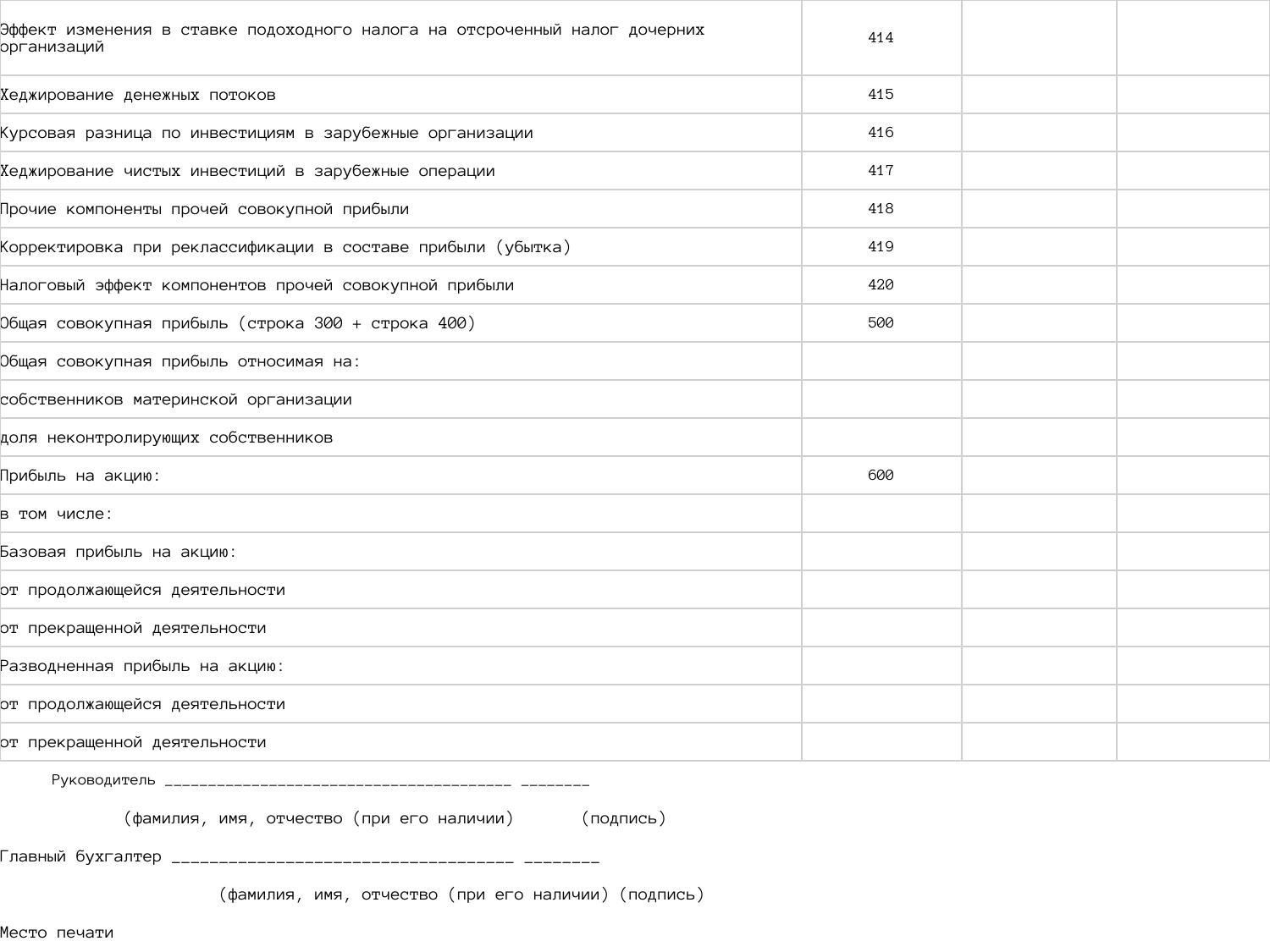

| Эффект изменения в ставке подоходного налога на отсроченный налог дочерних организаций | 414 |  |  |
| --- | --- | --- | --- |
| Хеджирование денежных потоков | 415 |  |  |
| Курсовая разница по инвестициям в зарубежные организации | 416 |  |  |
| Хеджирование чистых инвестиций в зарубежные операции | 417 |  |  |
| Прочие компоненты прочей совокупной прибыли | 418 |  |  |
| Корректировка при реклассификации в составе прибыли (убытка) | 419 |  |  |
| Налоговый эффект компонентов прочей совокупной прибыли | 420 |  |  |
| Общая совокупная прибыль (строка 300 + строка 400) | 500 |  |  |
| Общая совокупная прибыль относимая на: |  |  |  |
| собственников материнской организации |  |  |  |
| доля неконтролирующих собственников |  |  |  |
| Прибыль на акцию: | 600 |  |  |
| в том числе: |  |  |  |
| Базовая прибыль на акцию: |  |  |  |
| от продолжающейся деятельности |  |  |  |
| от прекращенной деятельности |  |  |  |
| Разводненная прибыль на акцию: |  |  |  |
| от продолжающейся деятельности |  |  |  |
| от прекращенной деятельности |  |  |  |
| Руководитель \_\_\_\_\_\_\_\_\_\_\_\_\_\_\_\_\_\_\_\_\_\_\_\_\_\_\_\_\_\_\_\_\_\_\_\_\_\_\_\_ \_\_\_\_\_\_\_\_ |  |  |  |
| (фамилия, имя, отчество (при его наличии)       (подпись) |  |  |  |
| Главный бухгалтер \_\_\_\_\_\_\_\_\_\_\_\_\_\_\_\_\_\_\_\_\_\_\_\_\_\_\_\_\_\_\_\_\_\_\_\_ \_\_\_\_\_\_\_\_ |  |  |  |
| (фамилия, имя, отчество (при его наличии) (подпись) |  |  |  |
| Место печати |  |  |  |